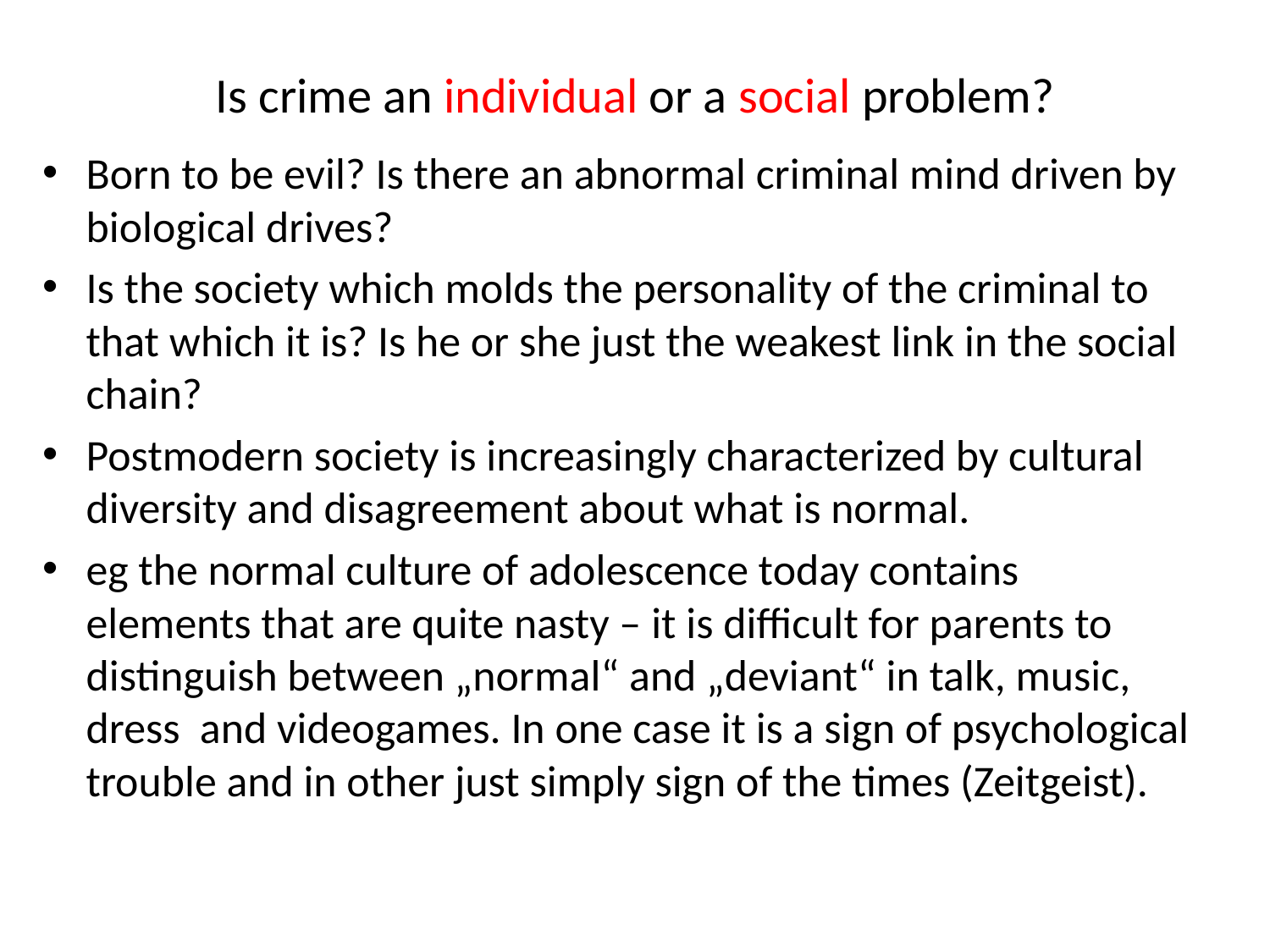

# Is crime an individual or a social problem?
Born to be evil? Is there an abnormal criminal mind driven by biological drives?
Is the society which molds the personality of the criminal to that which it is? Is he or she just the weakest link in the social chain?
Postmodern society is increasingly characterized by cultural diversity and disagreement about what is normal.
eg the normal culture of adolescence today contains elements that are quite nasty – it is difficult for parents to distinguish between „normal“ and „deviant“ in talk, music, dress  and videogames. In one case it is a sign of psychological trouble and in other just simply sign of the times (Zeitgeist).